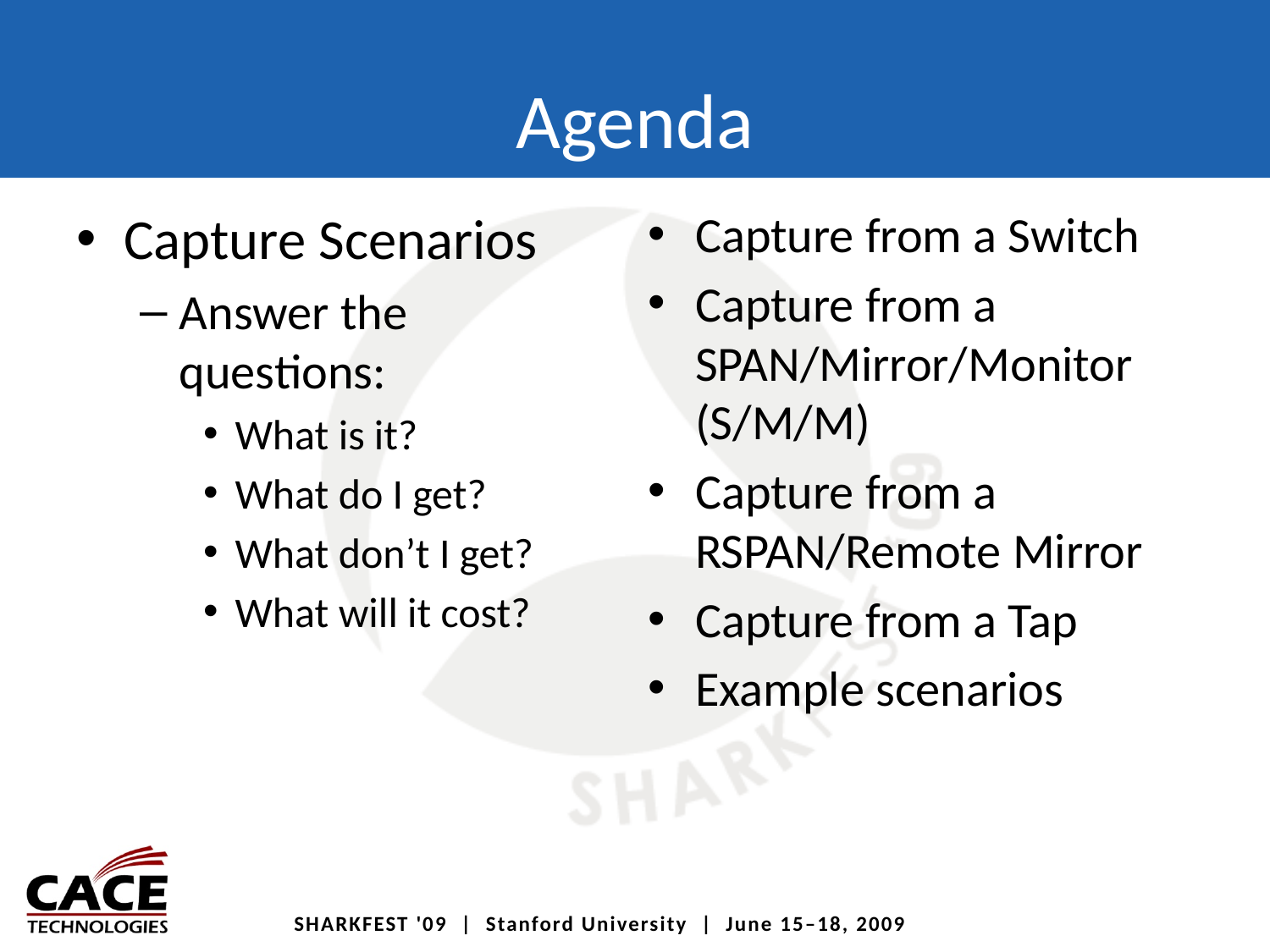

# Agenda
Capture Scenarios
Answer the questions:
What is it?
What do I get?
What don’t I get?
What will it cost?
Capture from a Switch
Capture from a SPAN/Mirror/Monitor (S/M/M)
Capture from a RSPAN/Remote Mirror
Capture from a Tap
Example scenarios